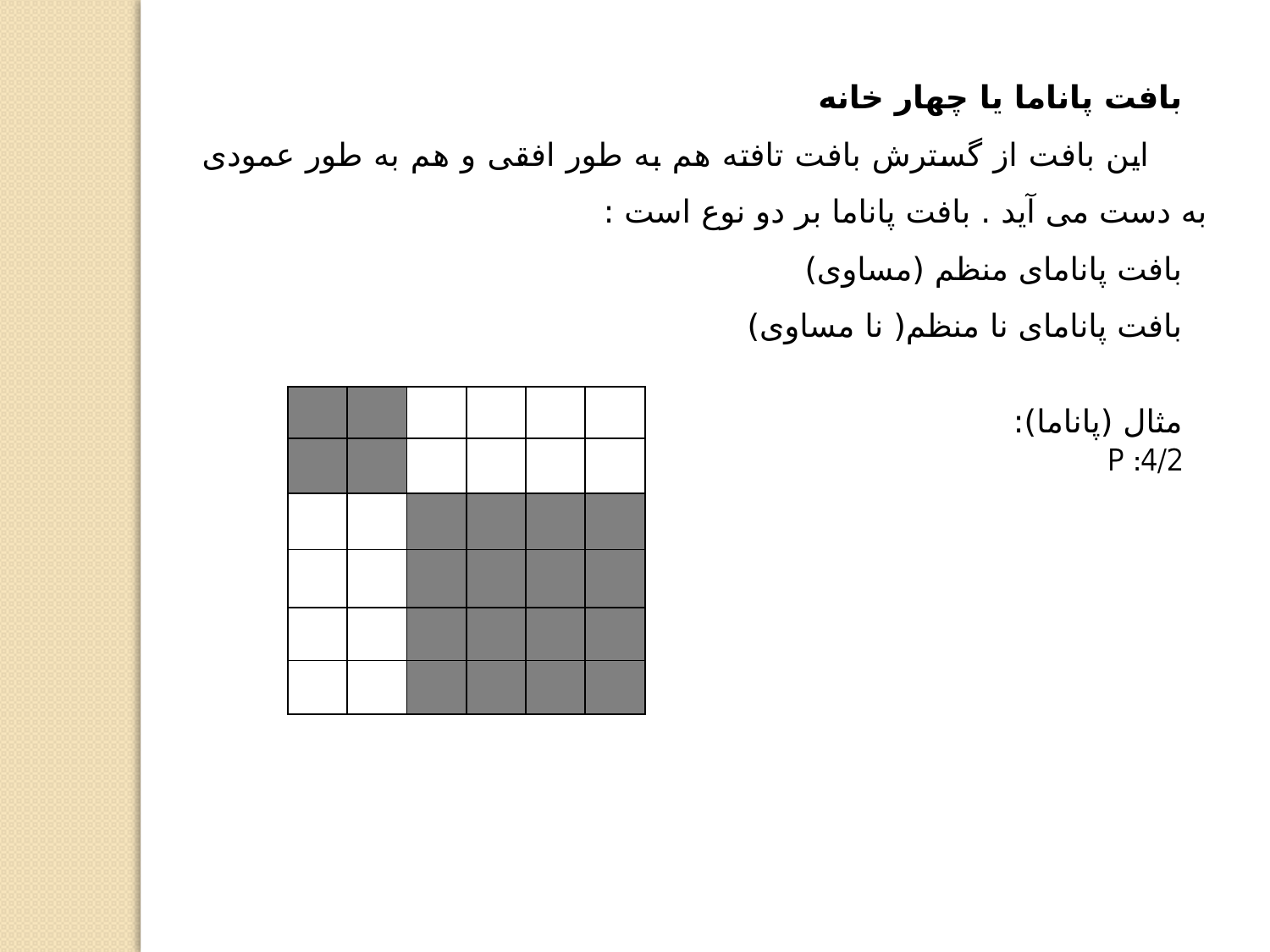

بافت پاناما یا چهار خانه
   این بافت از گسترش بافت تافته هم به طور افقی و هم به طور عمودی به دست می آید . بافت پاناما بر دو نوع است :
بافت پانامای منظم (مساوی)
بافت پانامای نا منظم( نا مساوی)

مثال (پاناما):
P :4/2

|  |  |  |  |  |  |
| --- | --- | --- | --- | --- | --- |
|  |  |  |  |  |  |
|  |  |  |  |  |  |
|  |  |  |  |  |  |
|  |  |  |  |  |  |
|  |  |  |  |  |  |